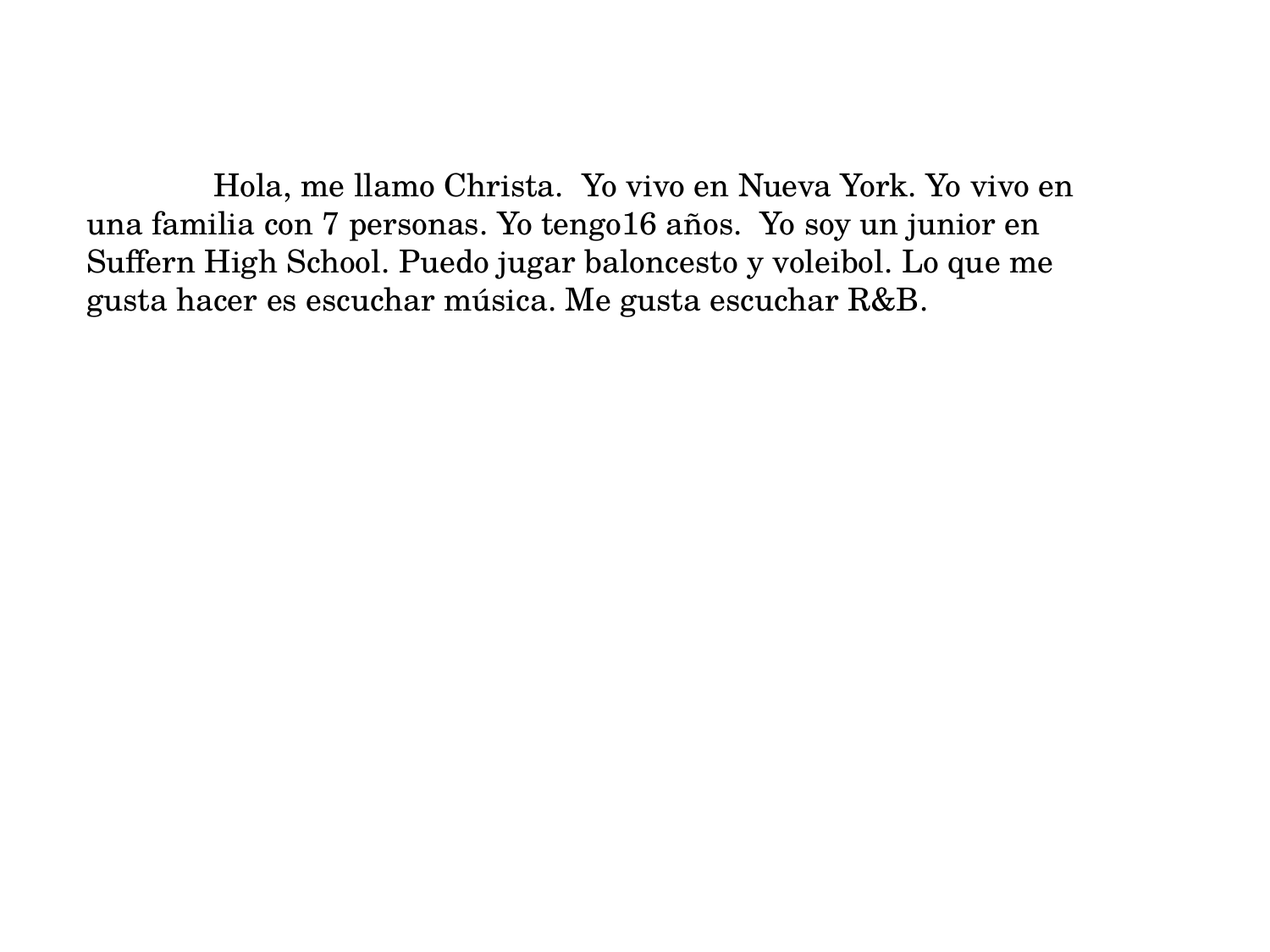

Hola, me llamo Christa.  Yo vivo en Nueva York. Yo vivo en una familia con 7 personas. Yo tengo16 años.  Yo soy un junior en Suffern High School. Puedo jugar baloncesto y voleibol. Lo que me gusta hacer es escuchar música. Me gusta escuchar R&B.